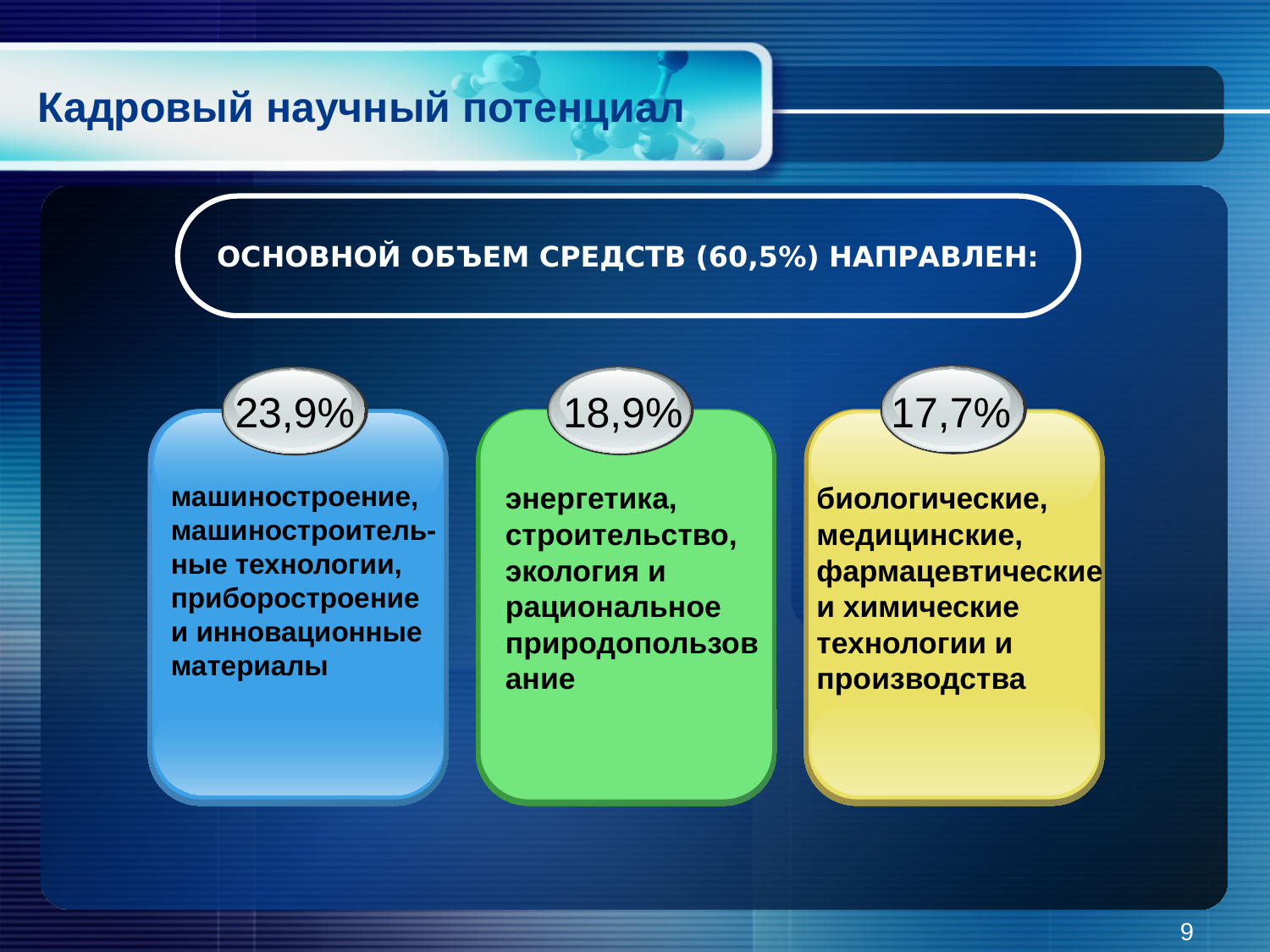

# Кадровый научный потенциал
ОСНОВНОЙ ОБЪЕМ СРЕДСТВ (60,5%) НАПРАВЛЕН:

23,9%
18,9%
17,7%

машиностроение, машиностроитель-ные технологии, приборостроение и инновационные материалы
энергетика, строительство, экология и рациональное природопользование
биологические, медицинские, фармацевтические и химические технологии и производства

9